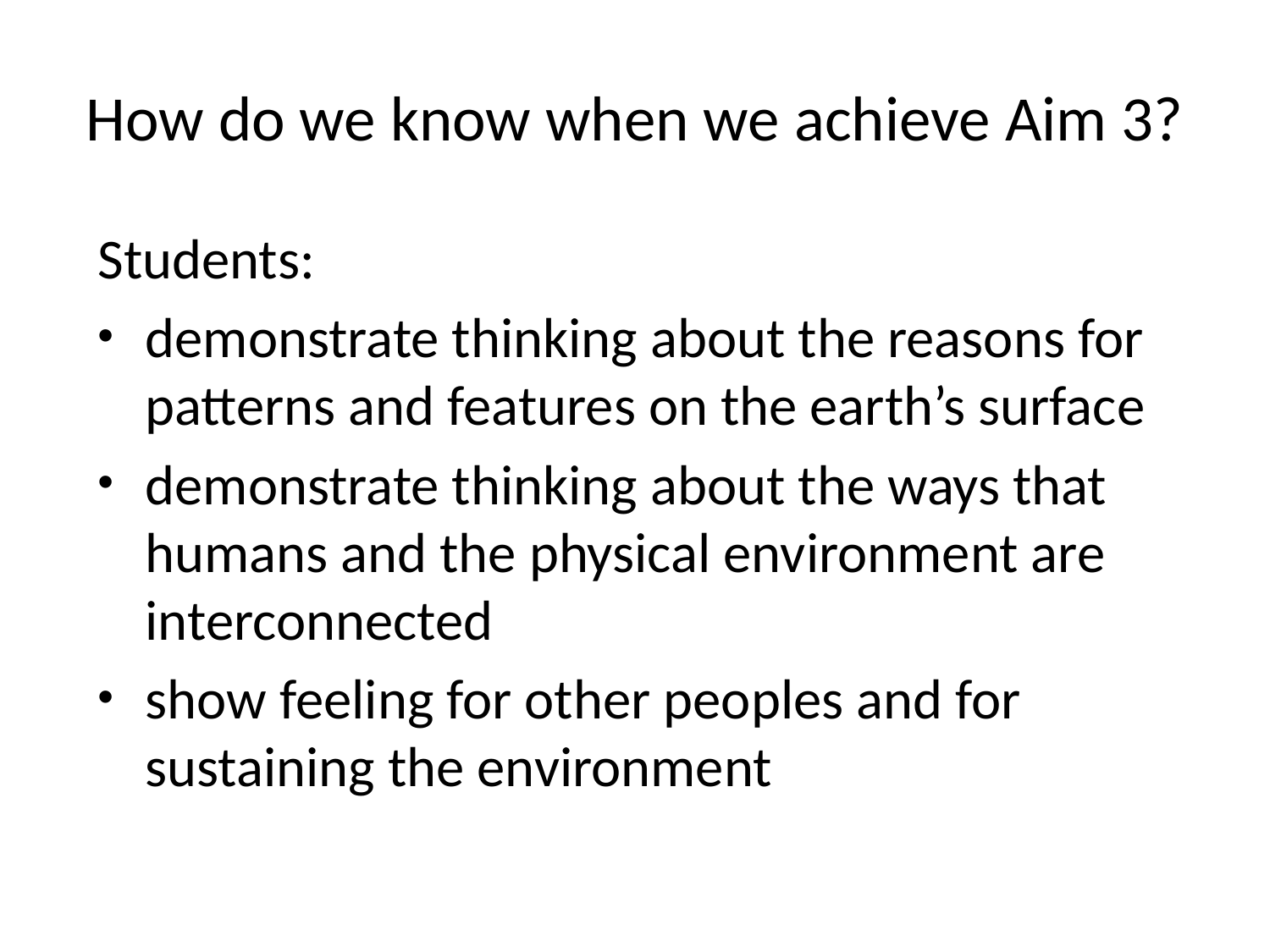

# How do we know when we achieve Aim 3?
Students:
demonstrate thinking about the reasons for patterns and features on the earth’s surface
demonstrate thinking about the ways that humans and the physical environment are interconnected
show feeling for other peoples and for sustaining the environment